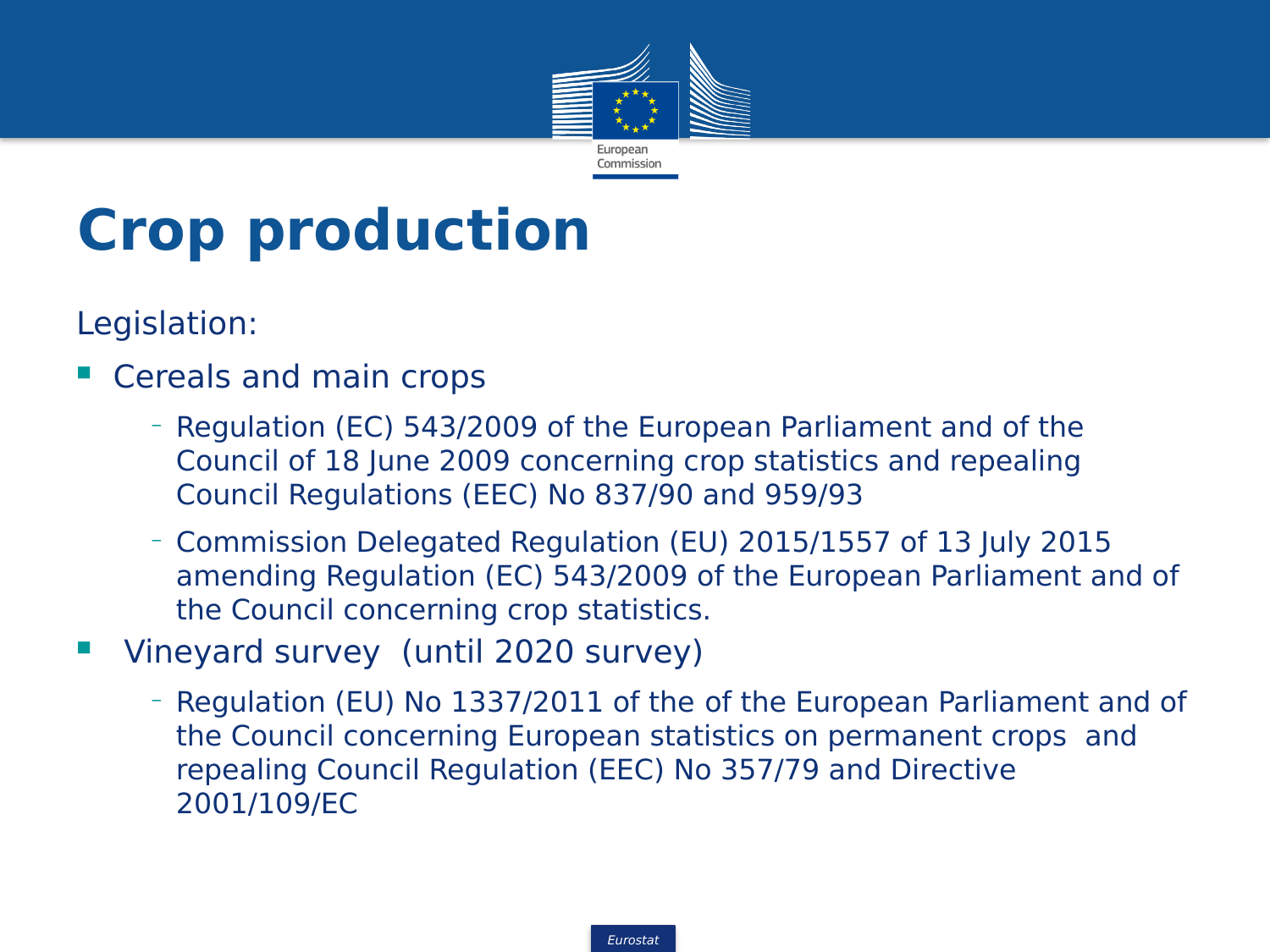

# Crop production
Legislation:
Cereals and main crops
Regulation (EC) 543/2009 of the European Parliament and of the Council of 18 June 2009 concerning crop statistics and repealing Council Regulations (EEC) No 837/90 and 959/93
Commission Delegated Regulation (EU) 2015/1557 of 13 July 2015 amending Regulation (EC) 543/2009 of the European Parliament and of the Council concerning crop statistics.
Vineyard survey  (until 2020 survey)
Regulation (EU) No 1337/2011 of the of the European Parliament and of the Council concerning European statistics on permanent crops  and repealing Council Regulation (EEC) No 357/79 and Directive 2001/109/EC